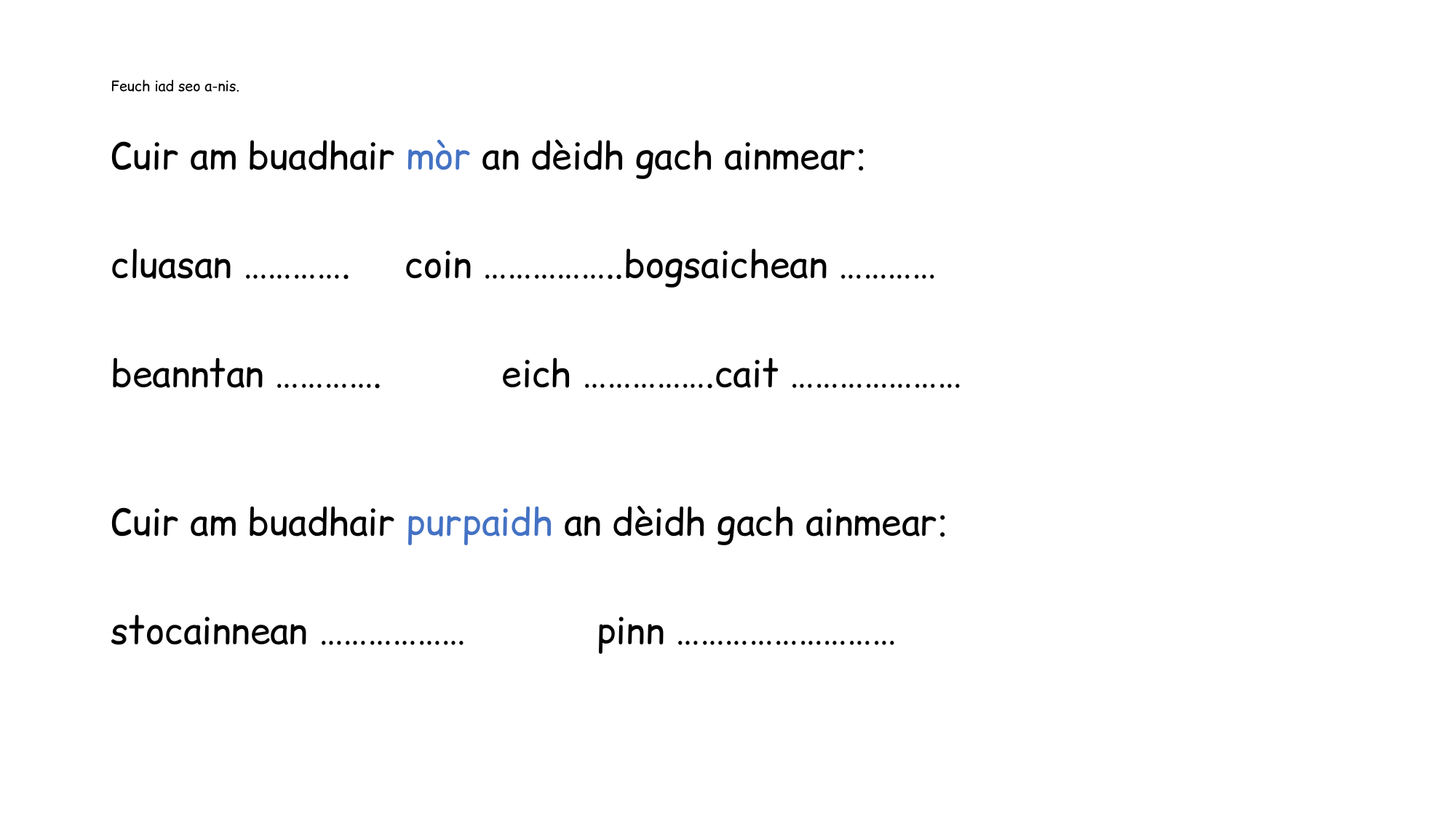

# Feuch iad seo a-nis.
Cuir am buadhair mòr an dèidh gach ainmear:

cluasan ………….     coin ……………..bogsaichean …………

beanntan ………….           eich …………….cait …………………

Cuir am buadhair purpaidh an dèidh gach ainmear:

stocainnean ………………            pinn ………………………